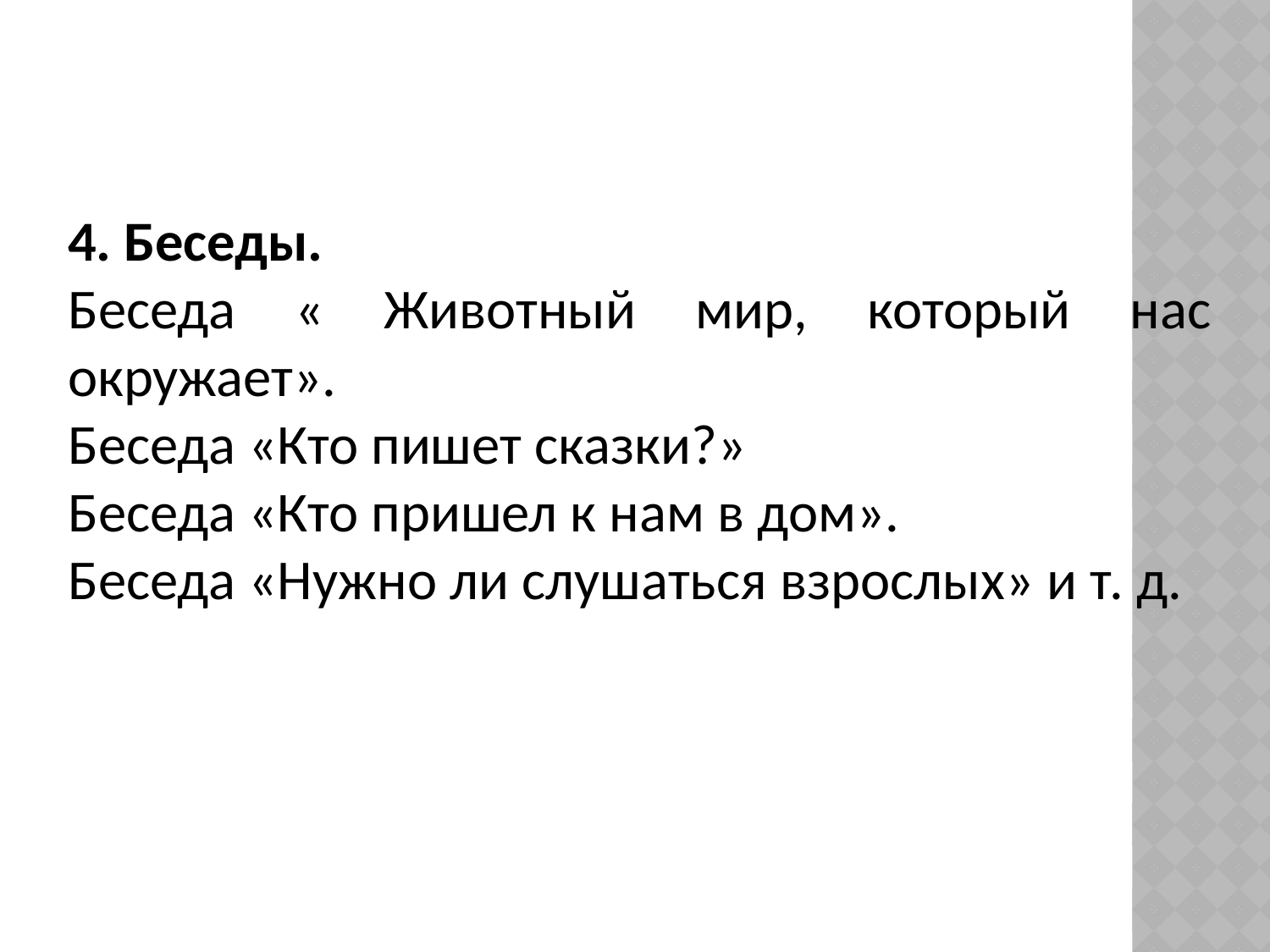

4. Беседы.
Беседа « Животный мир, который нас окружает».
Беседа «Кто пишет сказки?»
Беседа «Кто пришел к нам в дом».
Беседа «Нужно ли слушаться взрослых» и т. д.